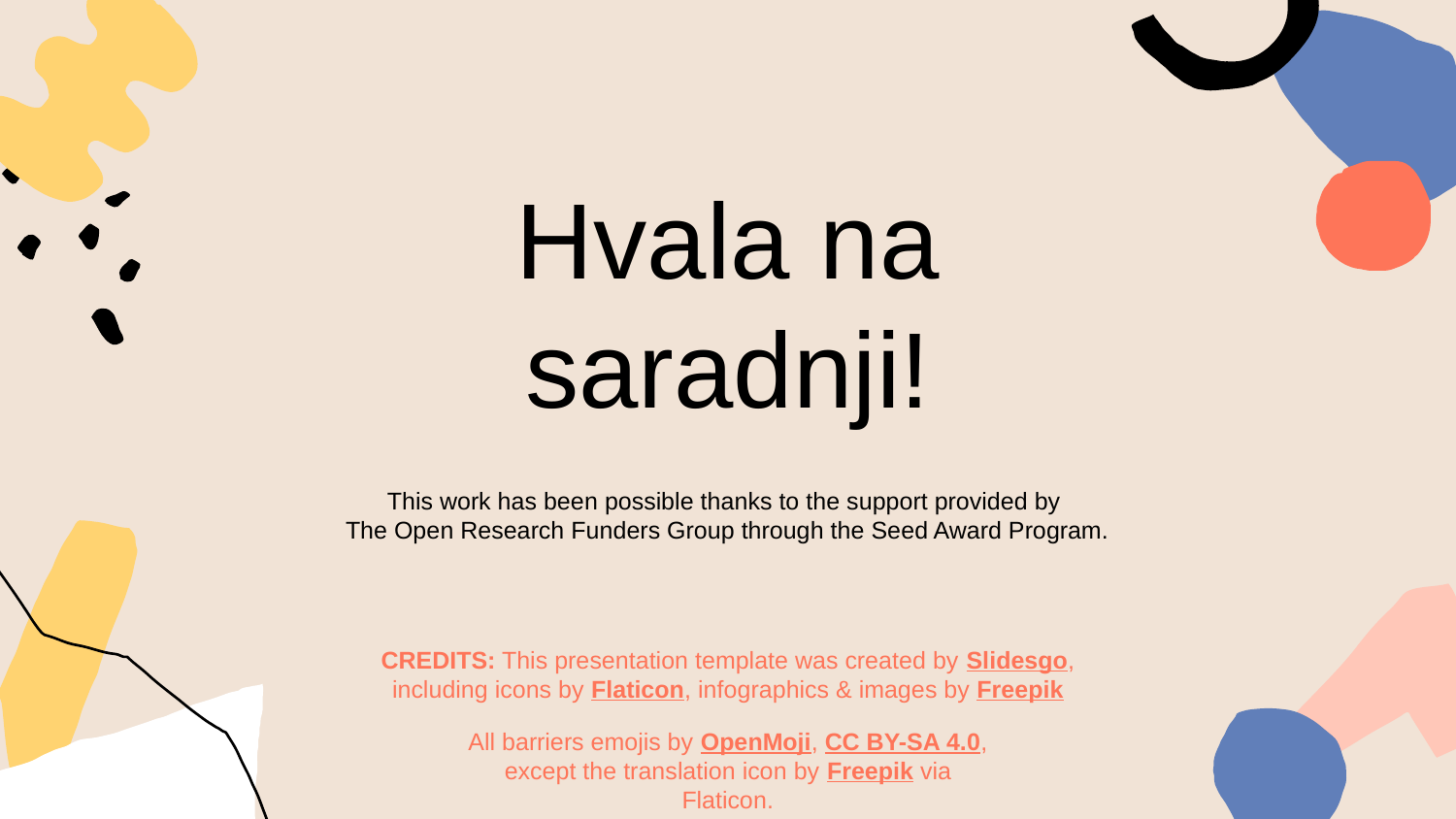

# Hvala na saradnji!
This work has been possible thanks to the support provided by
The Open Research Funders Group through the Seed Award Program.
All barriers emojis by OpenMoji, CC BY-SA 4.0, except the translation icon by Freepik via Flaticon.